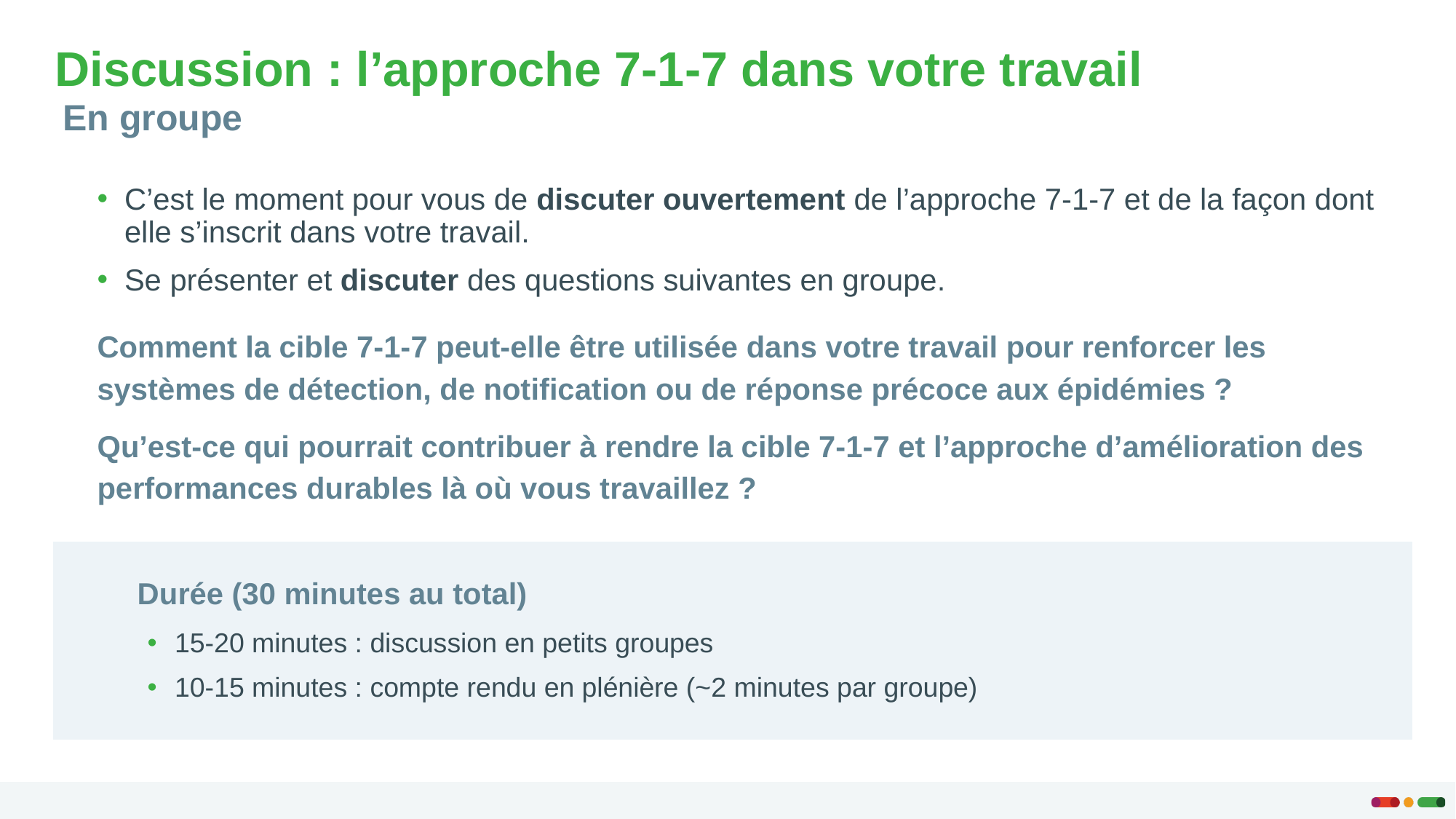

# Discussion : l’approche 7-1-7 dans votre travail
En groupe
C’est le moment pour vous de discuter ouvertement de l’approche 7-1-7 et de la façon dont elle s’inscrit dans votre travail.
Se présenter et discuter des questions suivantes en groupe.

Comment la cible 7-1-7 peut-elle être utilisée dans votre travail pour renforcer les systèmes de détection, de notification ou de réponse précoce aux épidémies ?

Qu’est-ce qui pourrait contribuer à rendre la cible 7-1-7 et l’approche d’amélioration des performances durables là où vous travaillez ?

Durée (30 minutes au total)
15-20 minutes : discussion en petits groupes
10-15 minutes : compte rendu en plénière (~2 minutes par groupe)